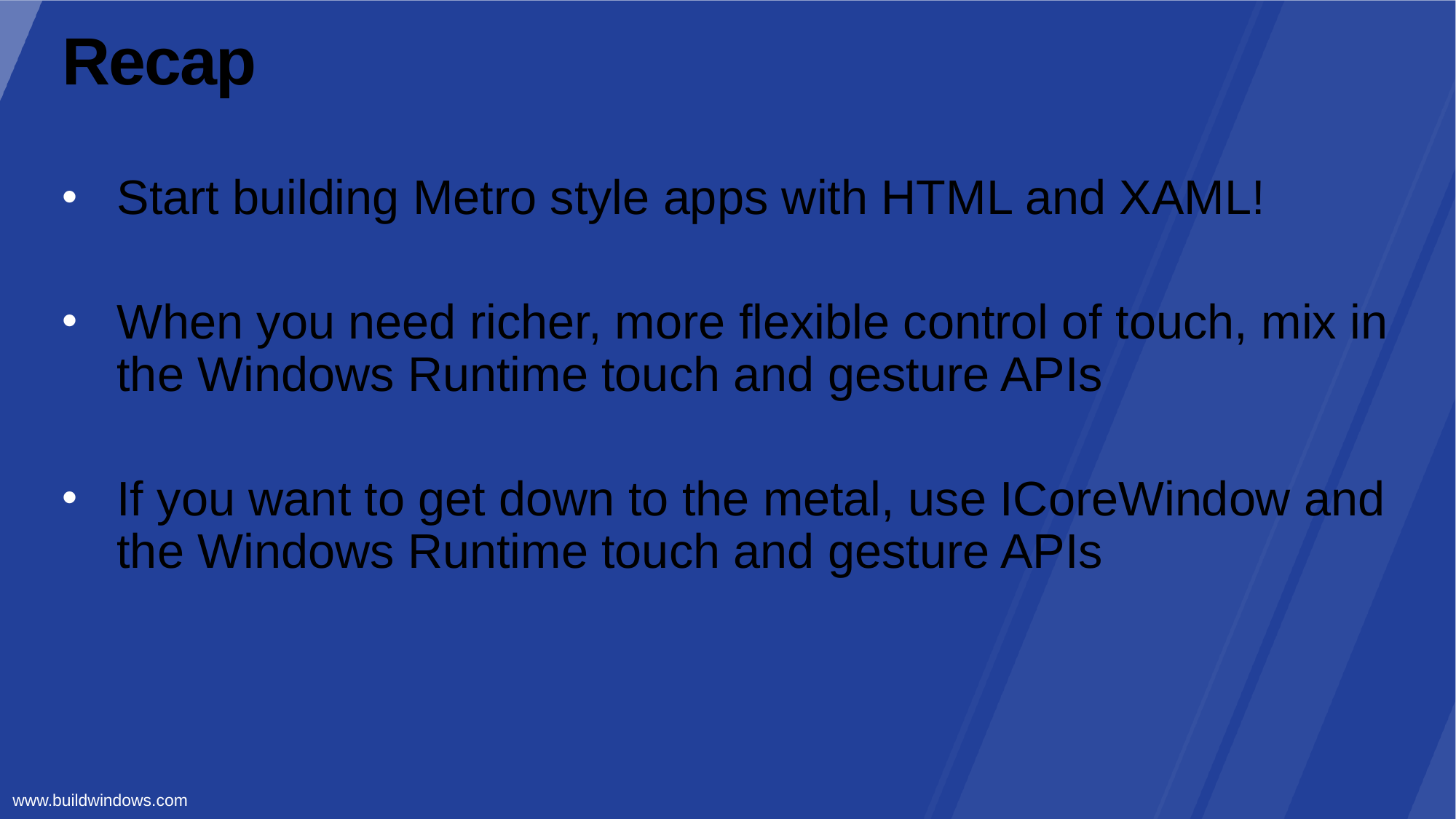

# Recap
Start building Metro style apps with HTML and XAML!

When you need richer, more flexible control of touch, mix in the Windows Runtime touch and gesture APIs

If you want to get down to the metal, use ICoreWindow and the Windows Runtime touch and gesture APIs